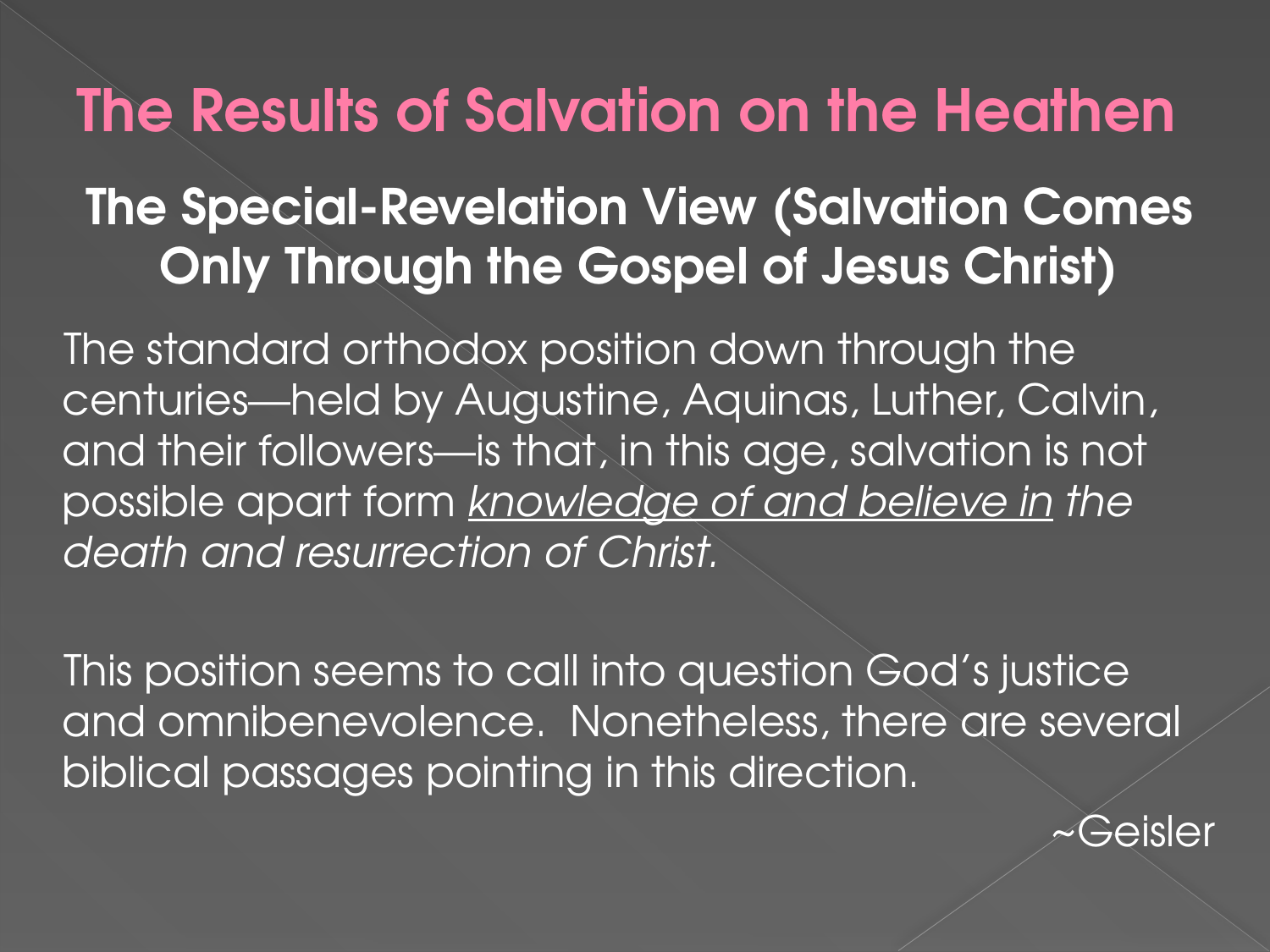

# The Results of Salvation on the Heathen
The Special-Revelation View (Salvation Comes Only Through the Gospel of Jesus Christ)

The standard orthodox position down through the centuries—held by Augustine, Aquinas, Luther, Calvin, and their followers—is that, in this age, salvation is not possible apart form knowledge of and believe in the death and resurrection of Christ.

This position seems to call into question God’s justice and omnibenevolence.  Nonetheless, there are several biblical passages pointing in this direction.
~Geisler